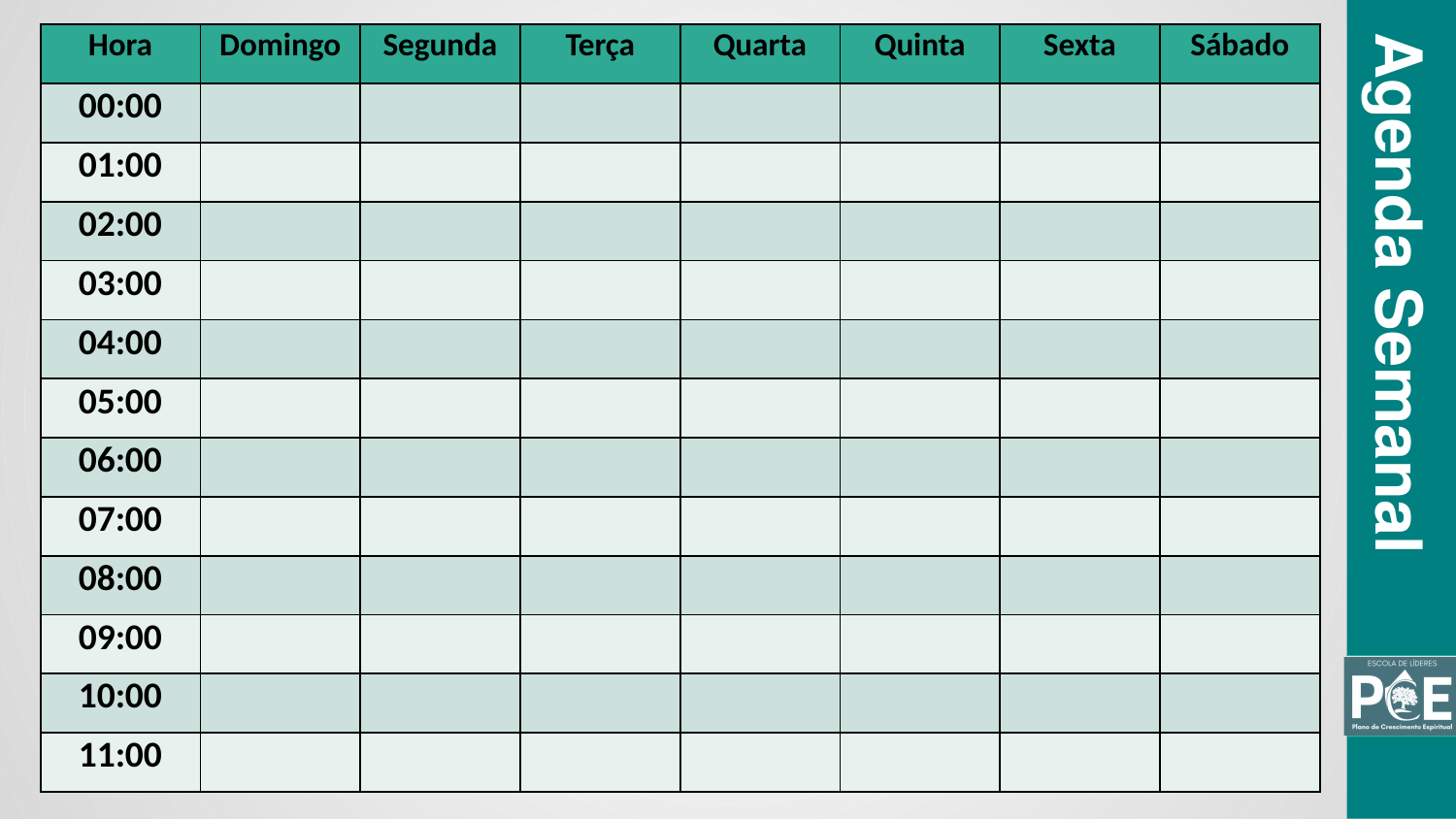

| Hora | Domingo | Segunda | Terça | Quarta | Quinta | Sexta | Sábado |
| --- | --- | --- | --- | --- | --- | --- | --- |
| 00:00 |  |  |  |  |  |  |  |
| 01:00 |  |  |  |  |  |  |  |
| 02:00 |  |  |  |  |  |  |  |
| 03:00 |  |  |  |  |  |  |  |
| 04:00 |  |  |  |  |  |  |  |
| 05:00 |  |  |  |  |  |  |  |
| 06:00 |  |  |  |  |  |  |  |
| 07:00 |  |  |  |  |  |  |  |
| 08:00 |  |  |  |  |  |  |  |
| 09:00 |  |  |  |  |  |  |  |
| 10:00 |  |  |  |  |  |  |  |
| 11:00 |  |  |  |  |  |  |  |
Agenda Semanal